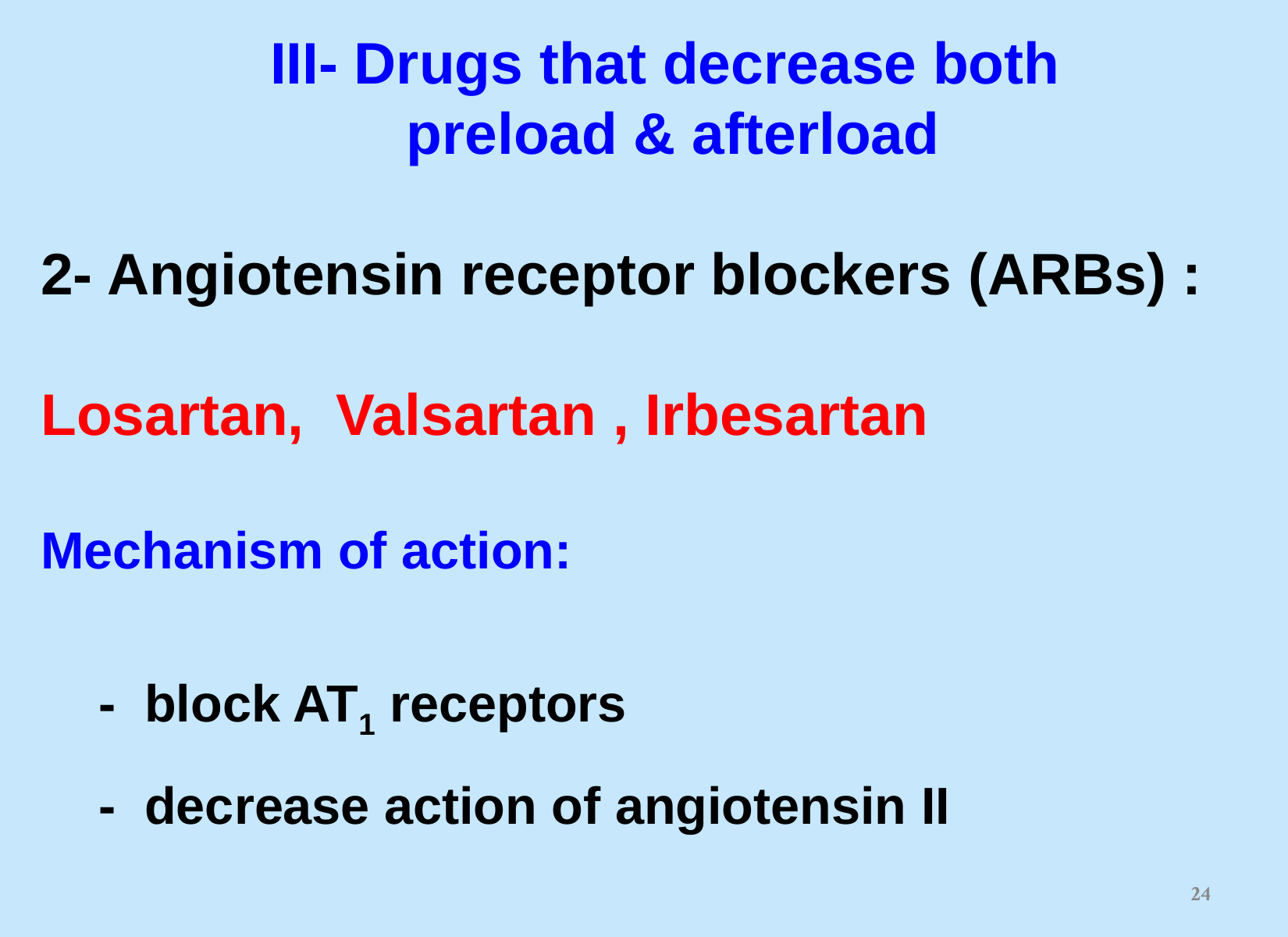

III- Drugs that decrease both
preload & afterload

2- Angiotensin receptor blockers (ARBs) :

Losartan,  Valsartan , Irbesartan

Mechanism of action:

    -  block AT1 receptors
    -  decrease action of angiotensin II

24